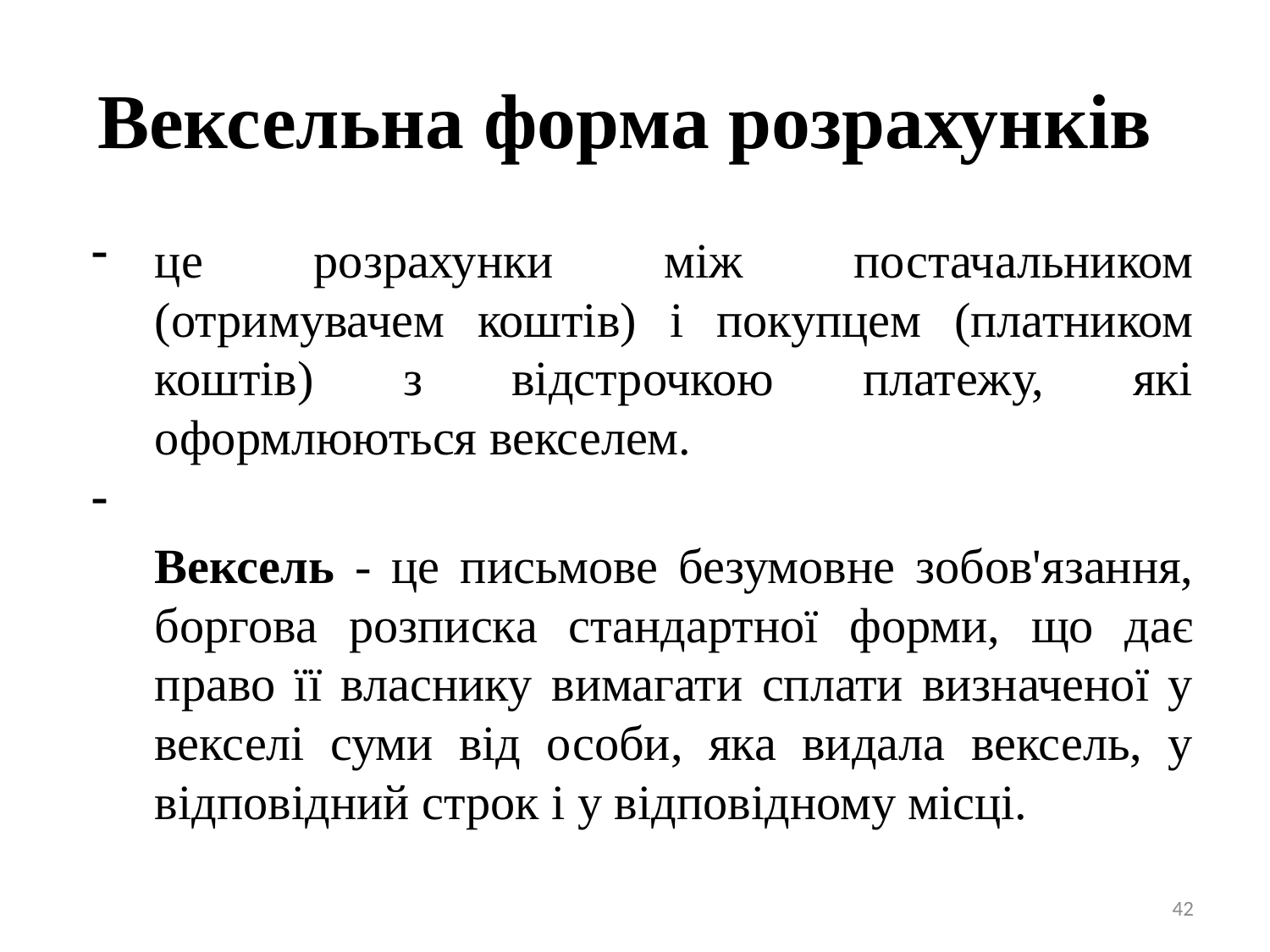

# Вексельна форма розрахунків
це розрахунки між постачальником (отримувачем коштів) і покупцем (платником коштів) з відстрочкою платежу, які оформлюються векселем.
Вексель - це письмове безумовне зобов'язання, боргова розписка стандартної форми, що дає право її власнику вимагати сплати визначеної у векселі суми від особи, яка видала вексель, у відповідний строк і у відповідному місці.
42